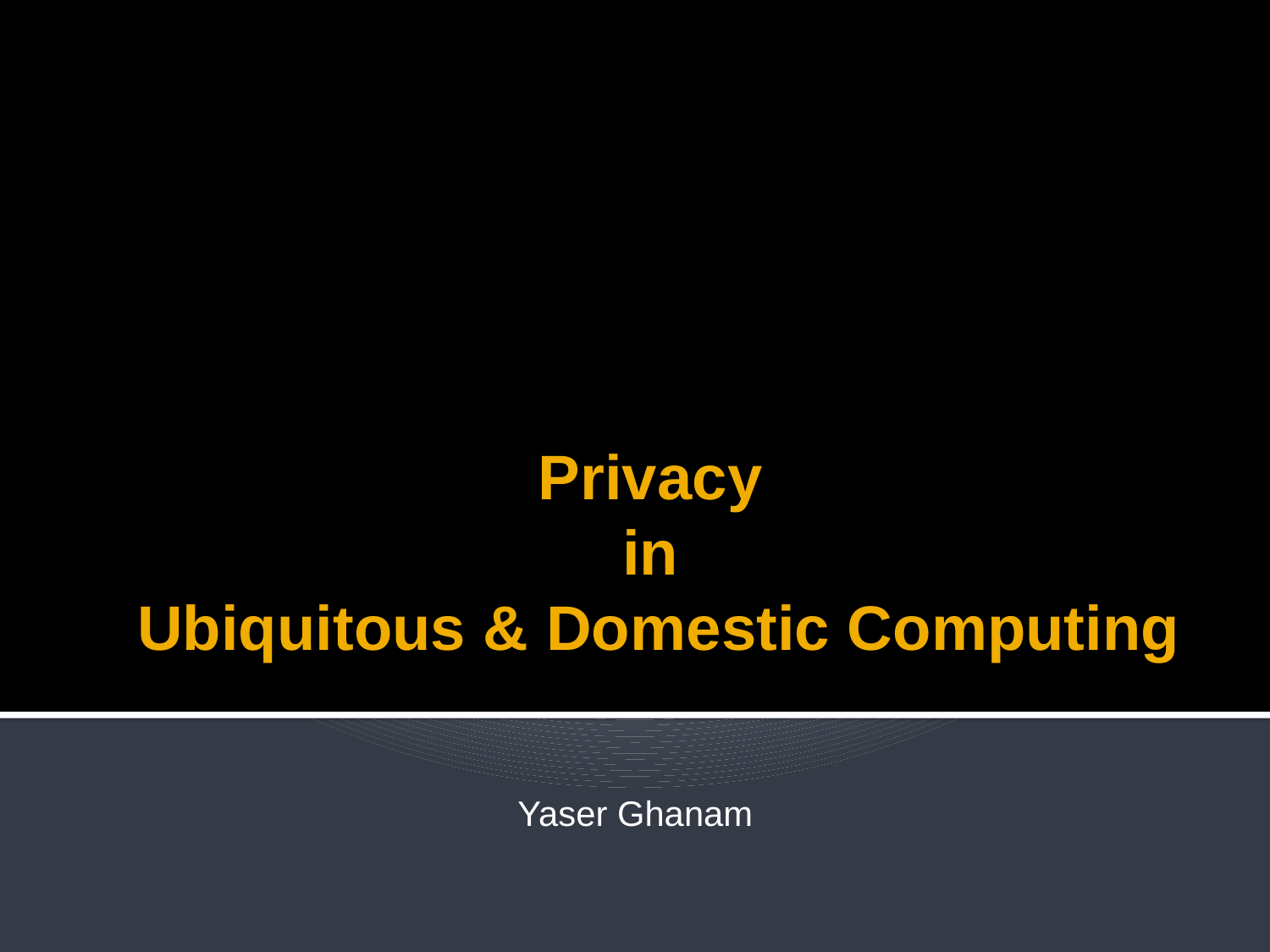

# Privacy in Ubiquitous & Domestic Computing
Yaser Ghanam